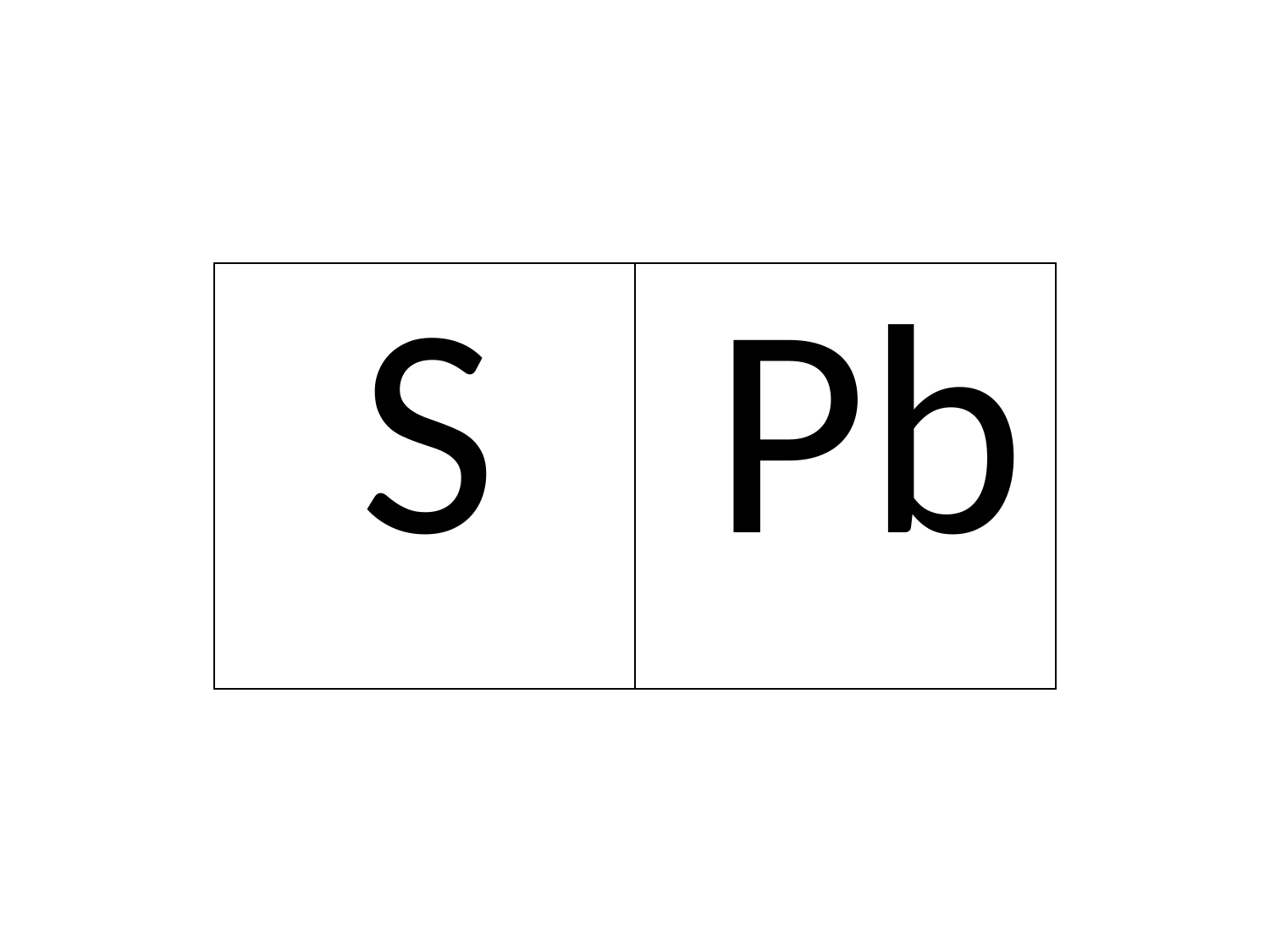

| S | Рb |
| --- | --- |